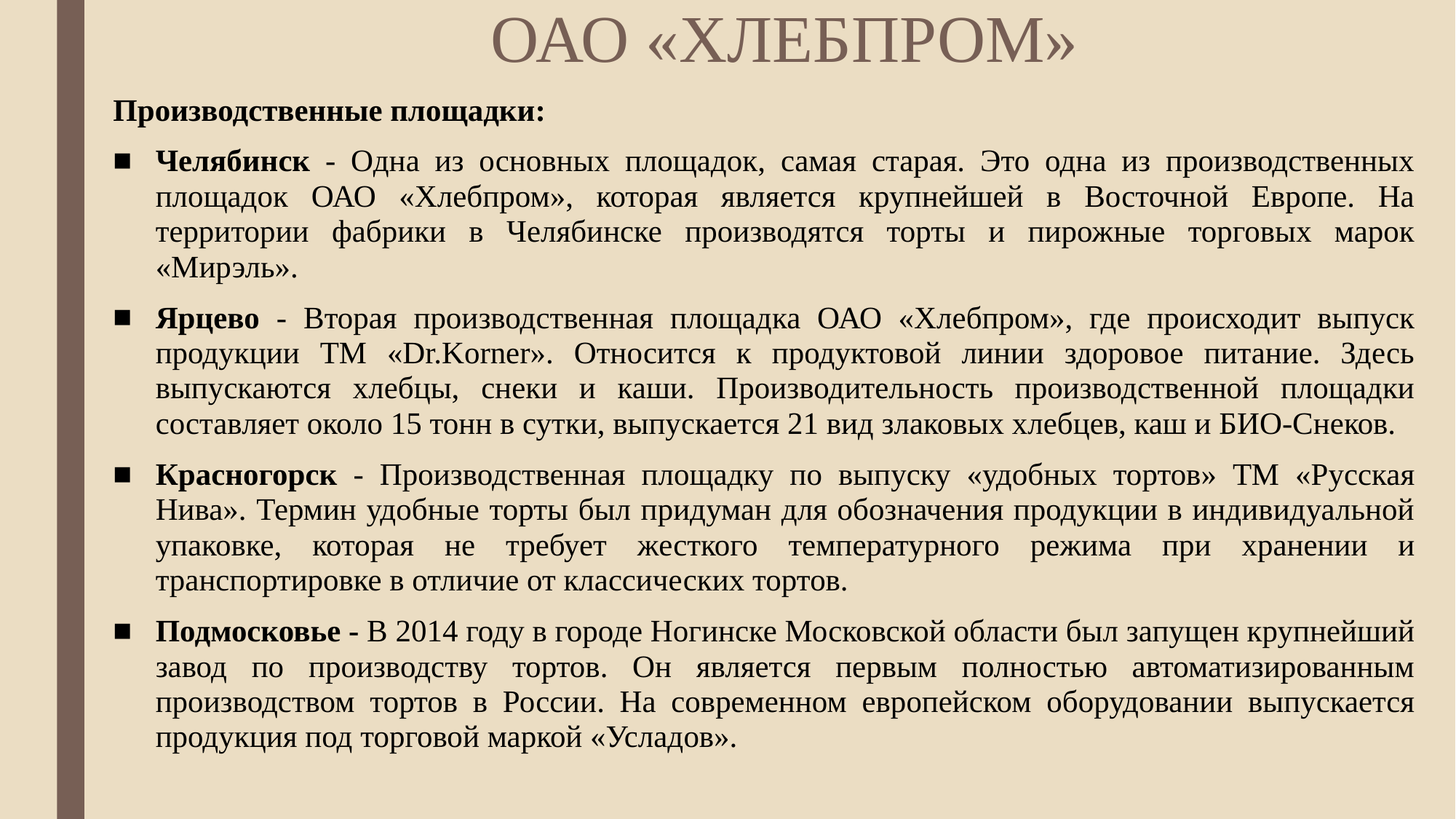

# ОАО «ХЛЕБПРОМ»
Производственные площадки:
Челябинск - Одна из основных площадок, самая старая. Это одна из производственных площадок ОАО «Хлебпром», которая является крупнейшей в Восточной Европе. На территории фабрики в Челябинске производятся торты и пирожные торговых марок «Мирэль».
Ярцево - Вторая производственная площадка ОАО «Хлебпром», где происходит выпуск продукции ТМ «Dr.Korner». Относится к продуктовой линии здоровое питание. Здесь выпускаются хлебцы, снеки и каши. Производительность производственной площадки составляет около 15 тонн в сутки, выпускается 21 вид злаковых хлебцев, каш и БИО-Снеков.
Красногорск - Производственная площадку по выпуску «удобных тортов» ТМ «Русская Нива». Термин удобные торты был придуман для обозначения продукции в индивидуальной упаковке, которая не требует жесткого температурного режима при хранении и транспортировке в отличие от классических тортов.
Подмосковье - В 2014 году в городе Ногинске Московской области был запущен крупнейший завод по производству тортов. Он является первым полностью автоматизированным производством тортов в России. На современном европейском оборудовании выпускается продукция под торговой маркой «Усладов».